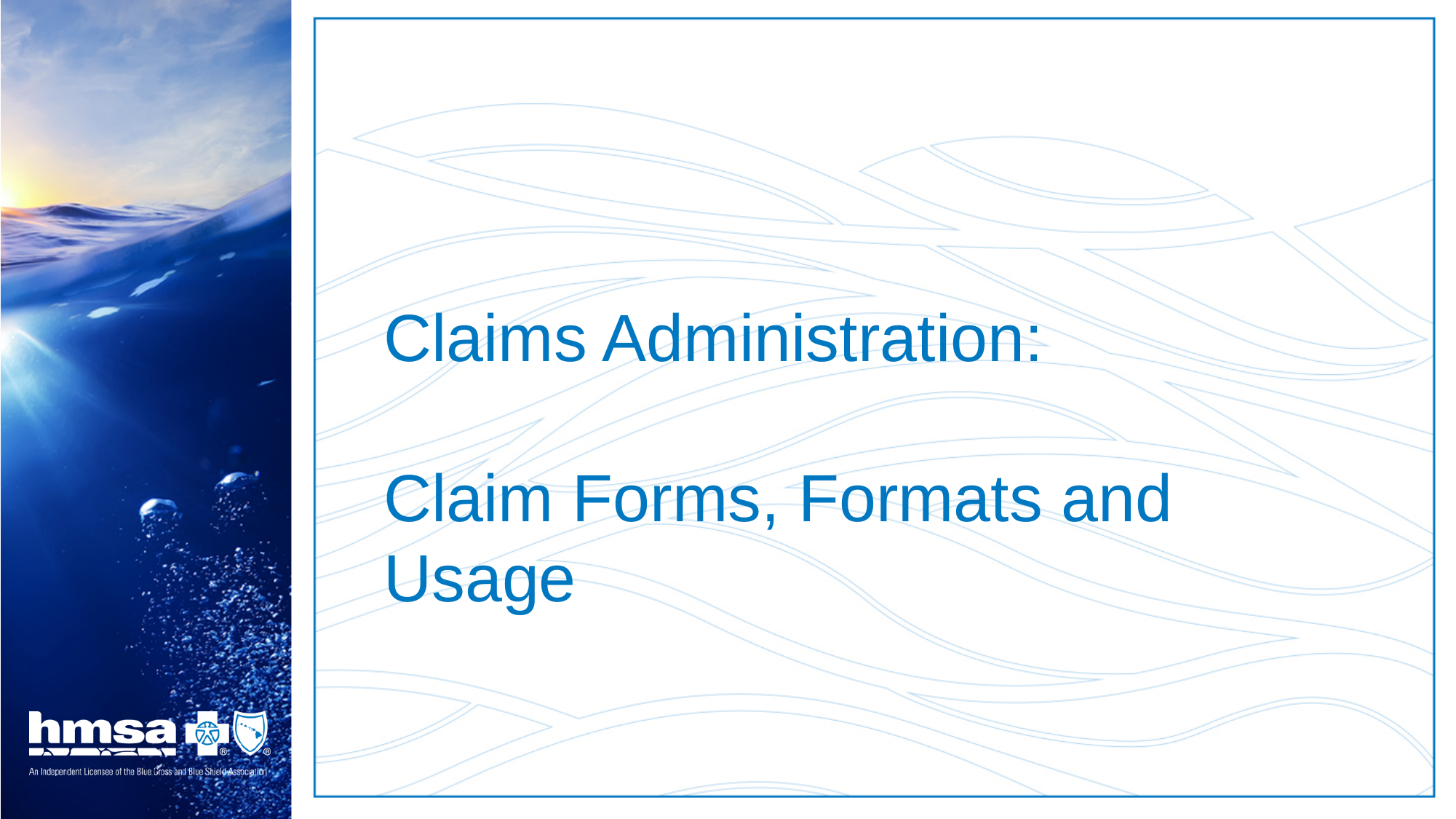

Claims Administration:

Claim Forms, Formats and Usage